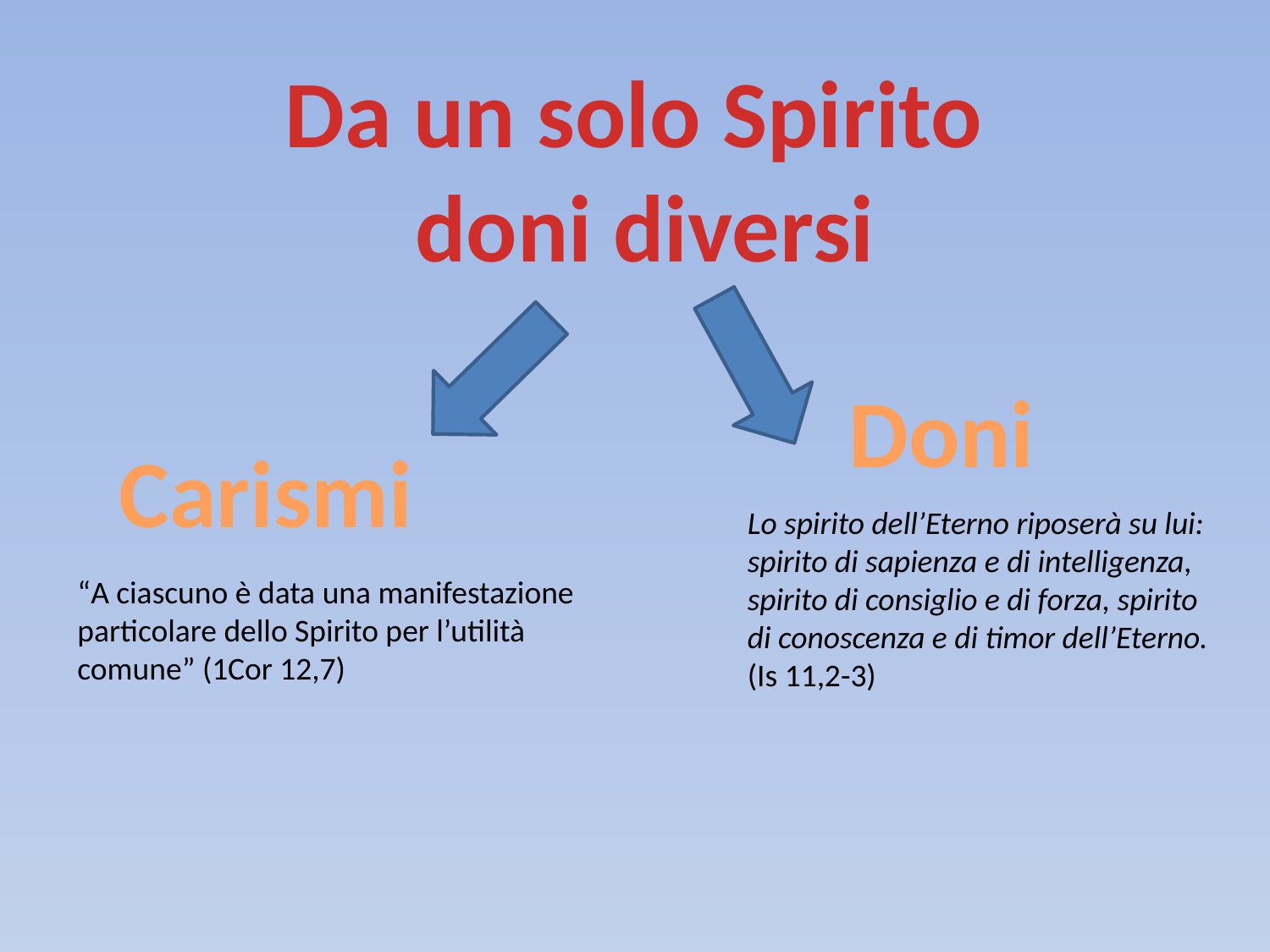

Da un solo Spirito
doni diversi

Doni
Carismi
Lo spirito dell’Eterno riposerà su lui: spirito di sapienza e di intelligenza, spirito di consiglio e di forza, spirito di conoscenza e di timor dell’Eterno.(Is 11,2-3)
“A ciascuno è data una manifestazione particolare dello Spirito per l’utilità comune” (1Cor 12,7)